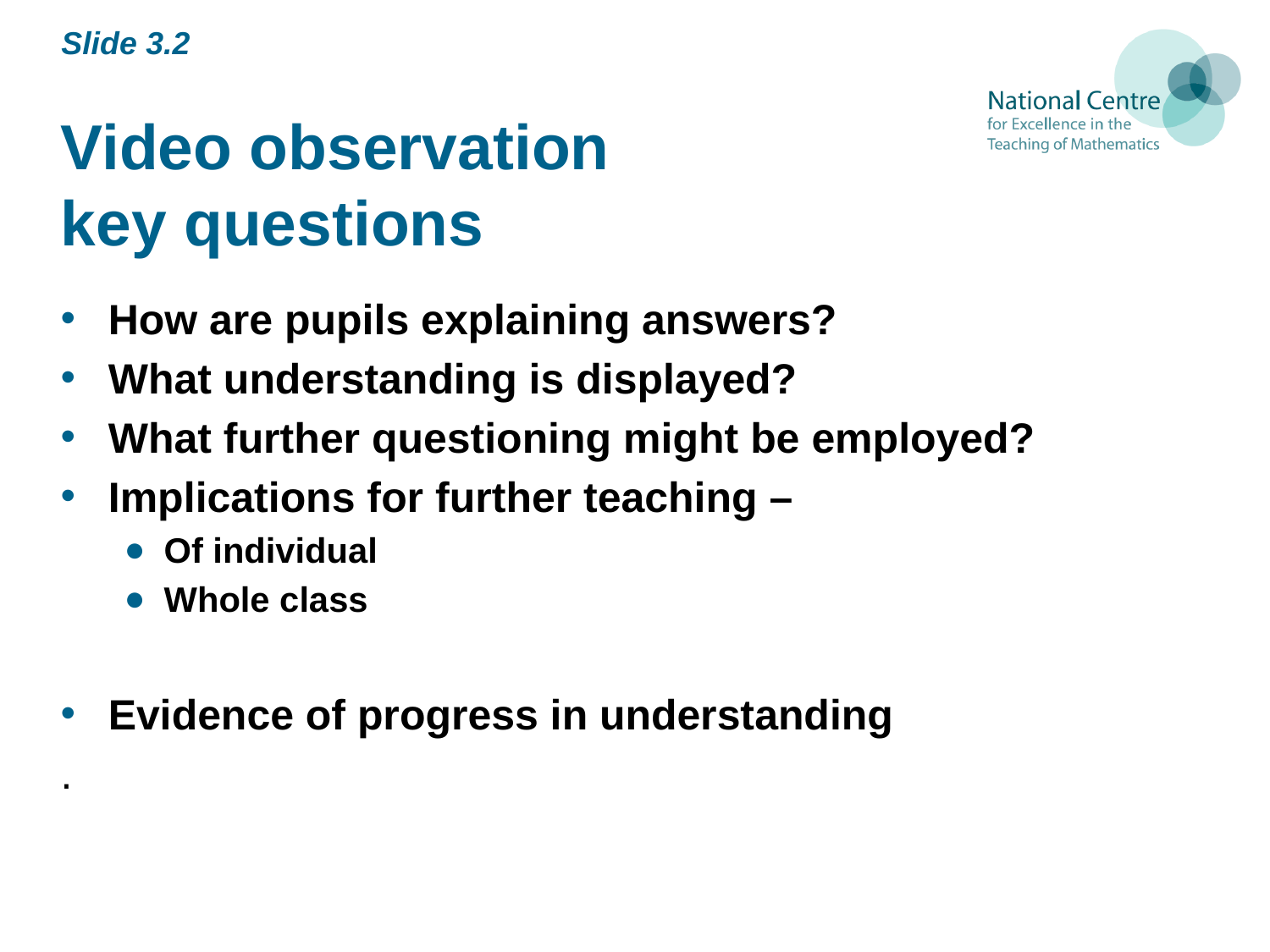

Slide 3.2
# Video observation key questions
How are pupils explaining answers?
What understanding is displayed?
What further questioning might be employed?
Implications for further teaching –
Of individual
Whole class

Evidence of progress in understanding
.